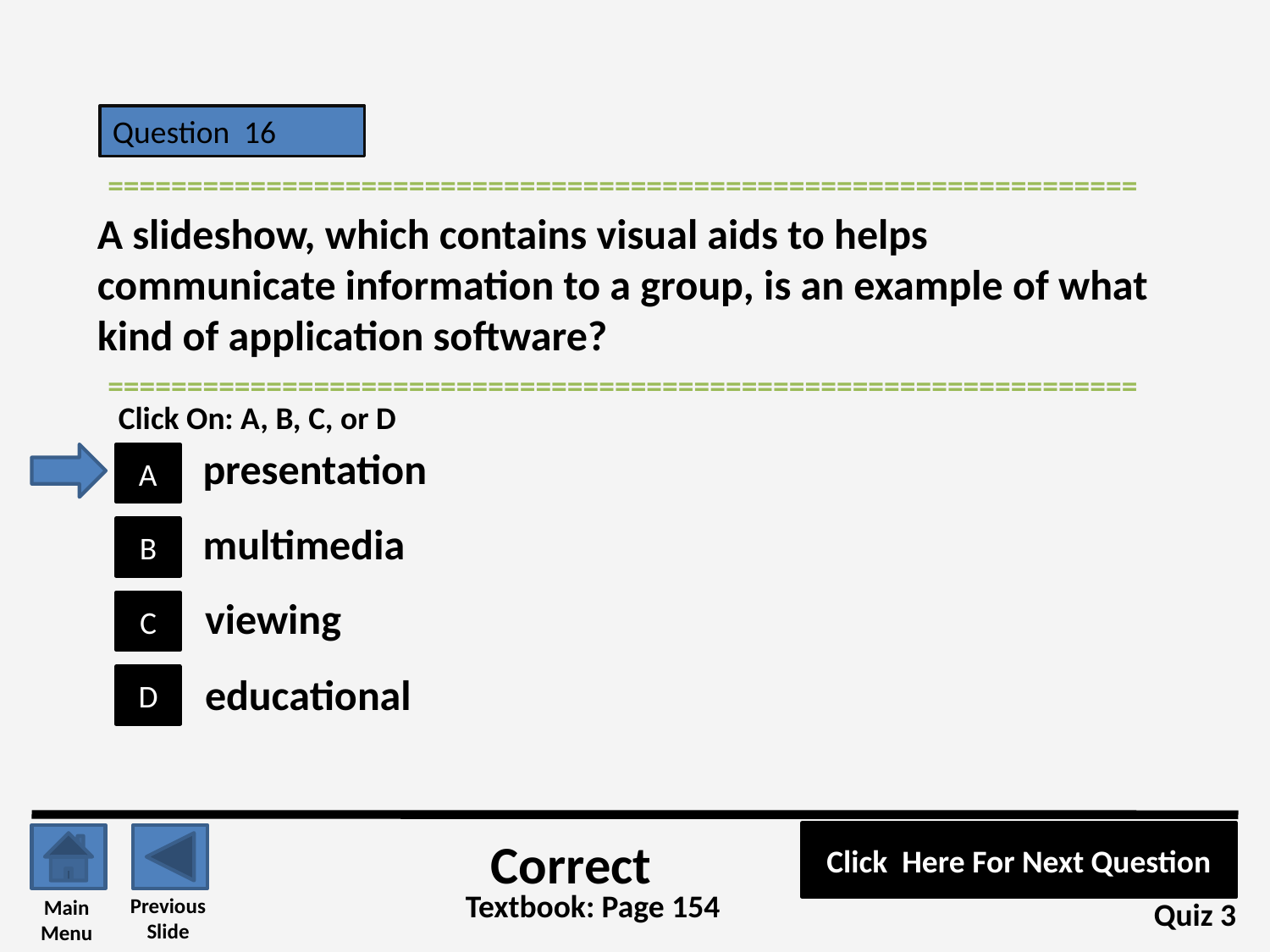

Question  16
=================================================================
A slideshow, which contains visual aids to helps communicate information to a group, is an example of what kind of application software?
=================================================================
Click On: A, B, C, or D
presentation

A

multimedia
B

viewing
C
educational
D
Click  Here For Next Question

Correct
Textbook: Page 154
Previous
Slide
Main
Menu
Quiz 3